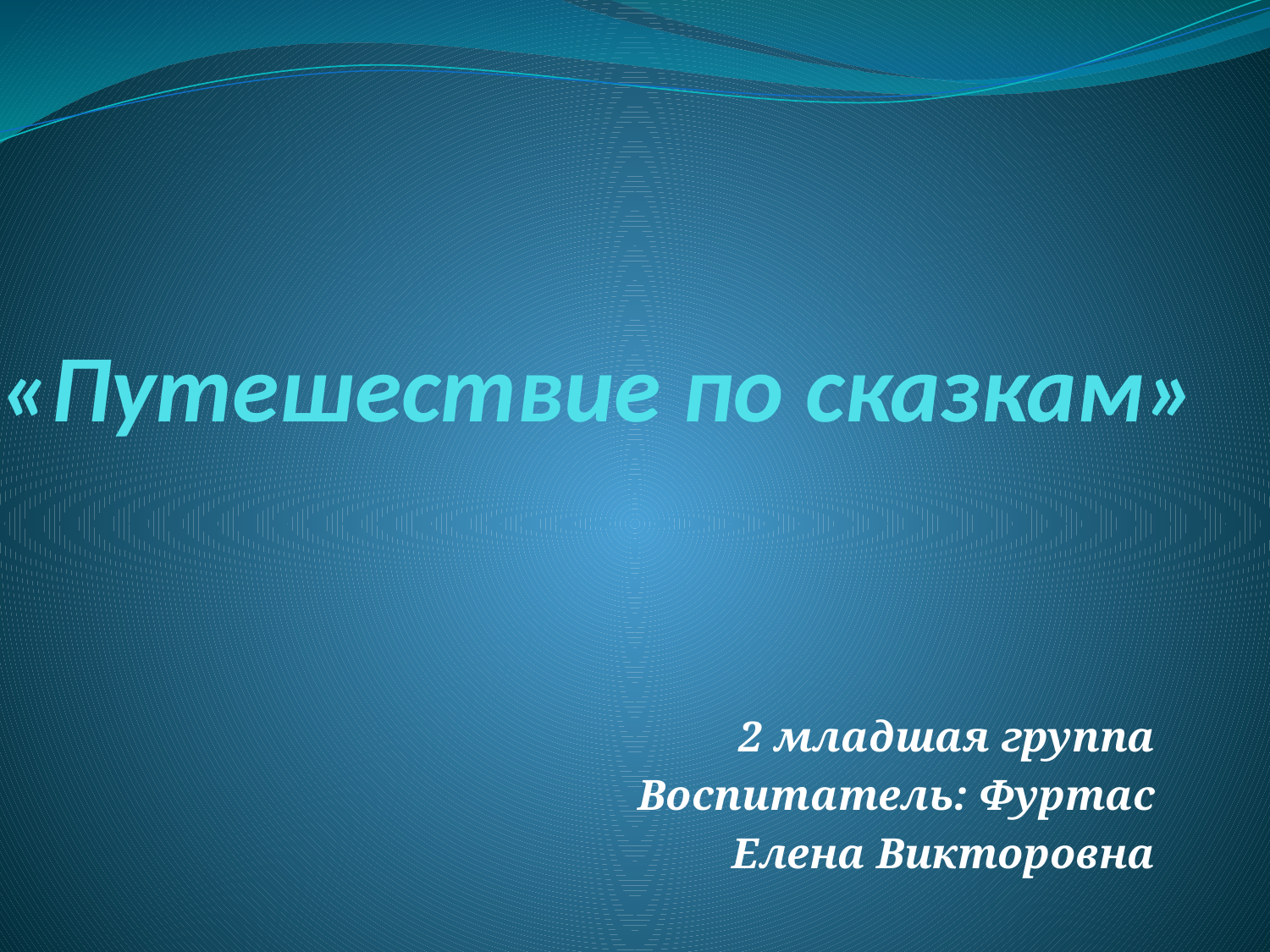

# «Путешествие по сказкам»
2 младшая группа
Воспитатель: Фуртас
Елена Викторовна